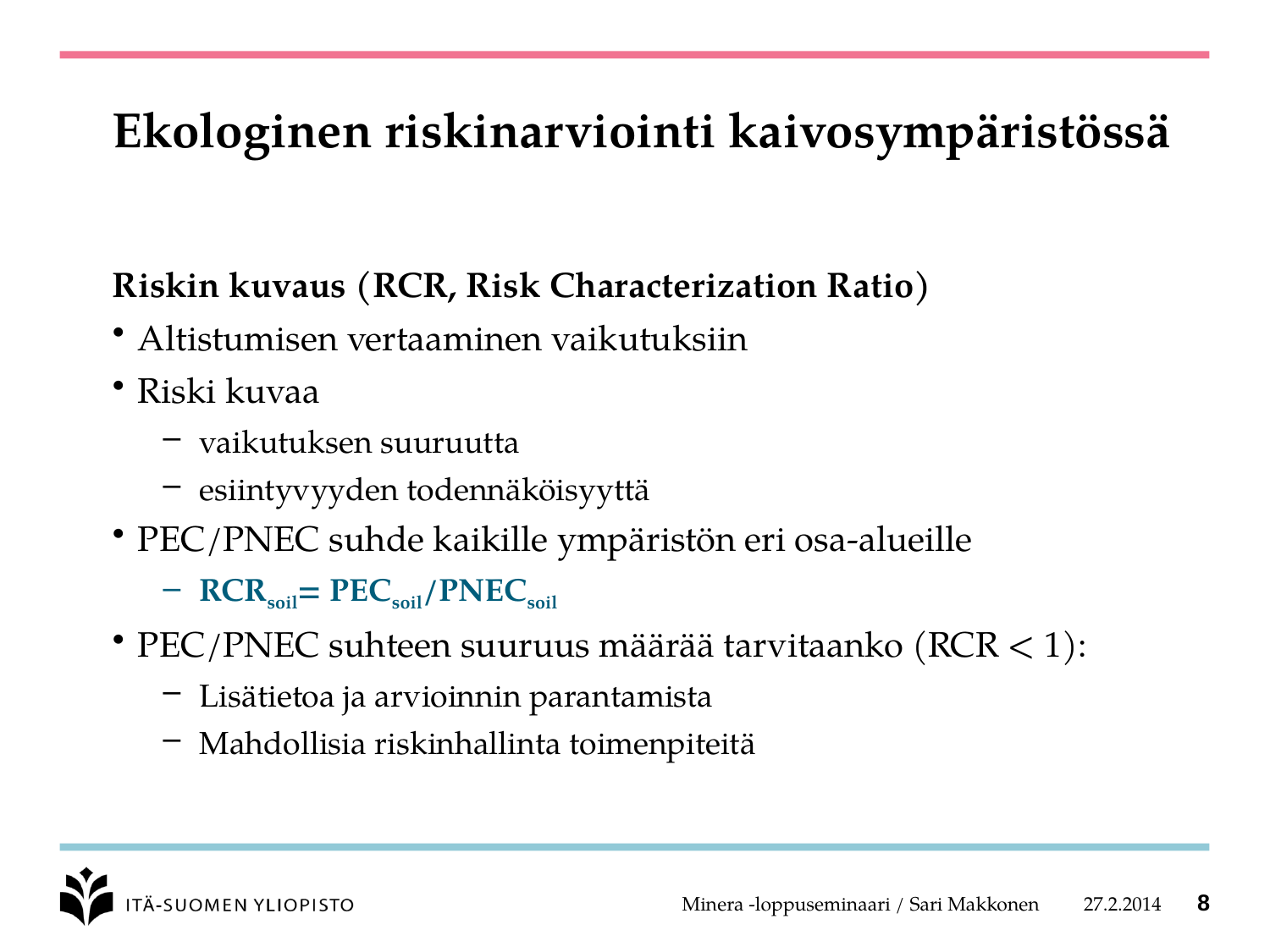

# Ekologinen riskinarviointi kaivosympäristössä
Riskin kuvaus (RCR, Risk Characterization Ratio)
Altistumisen vertaaminen vaikutuksiin
Riski kuvaa
vaikutuksen suuruutta
esiintyvyyden todennäköisyyttä
PEC/PNEC suhde kaikille ympäristön eri osa-alueille
RCRsoil= PECsoil/PNECsoil
PEC/PNEC suhteen suuruus määrää tarvitaanko (RCR < 1):
Lisätietoa ja arvioinnin parantamista
Mahdollisia riskinhallinta toimenpiteitä

Minera -loppuseminaari / Sari Makkonen
27.2.2014
8